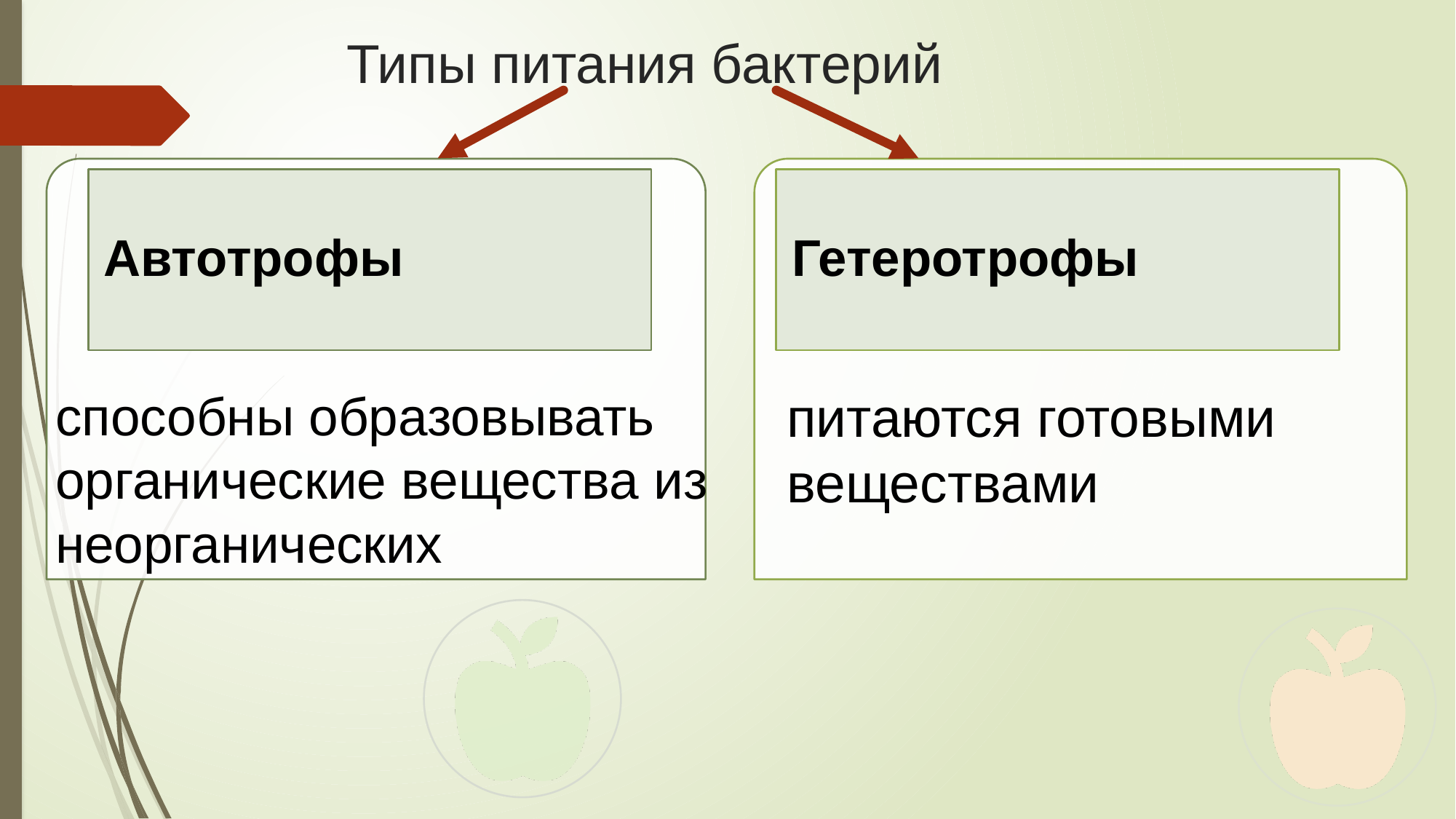

# Типы питания бактерий

Автотрофы

Гетеротрофы
способны образовывать органические вещества из неорганических

питаются готовыми веществами